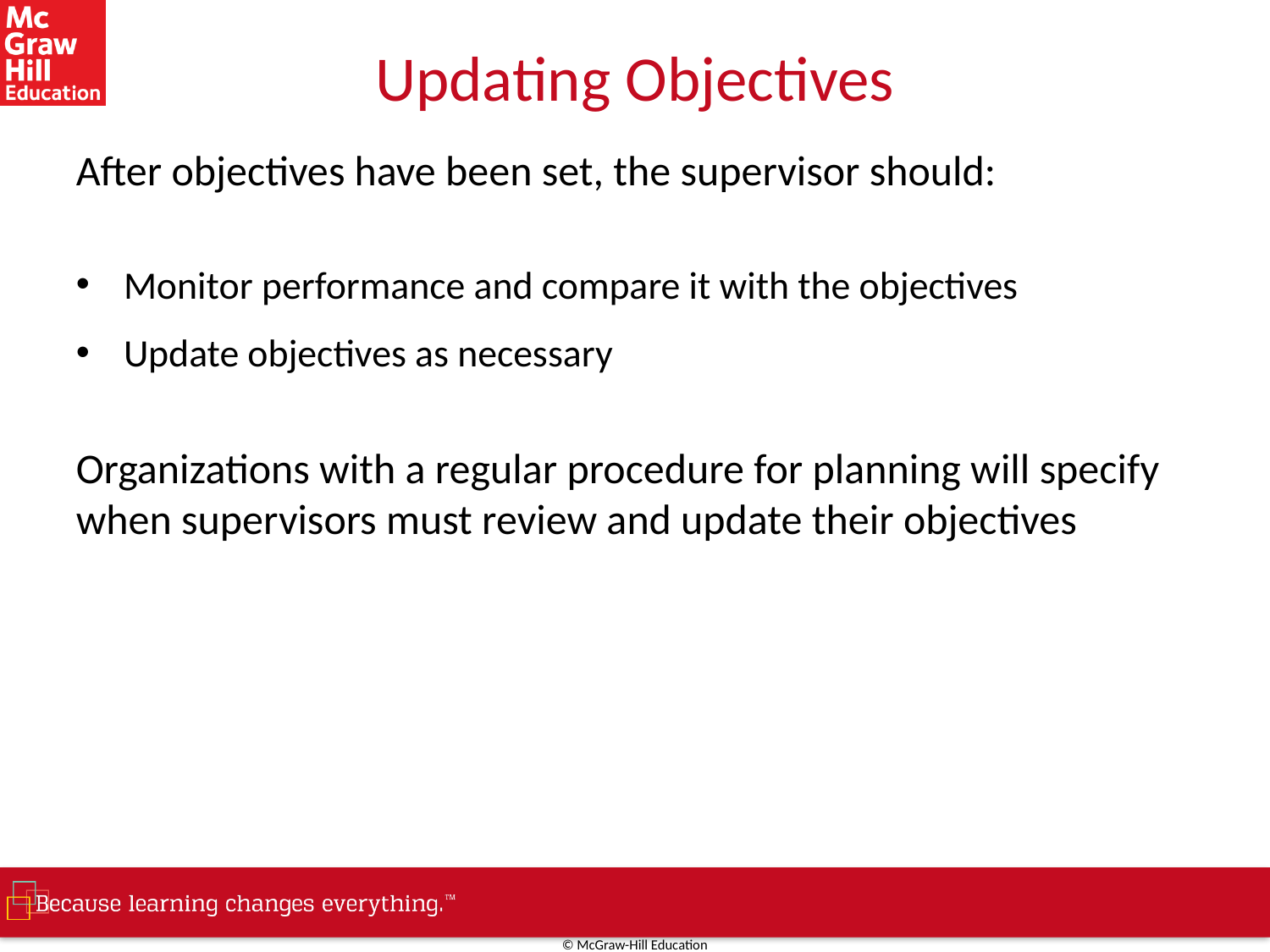

# Updating Objectives
After objectives have been set, the supervisor should:

Monitor performance and compare it with the objectives
Update objectives as necessary

Organizations with a regular procedure for planning will specify when supervisors must review and update their objectives